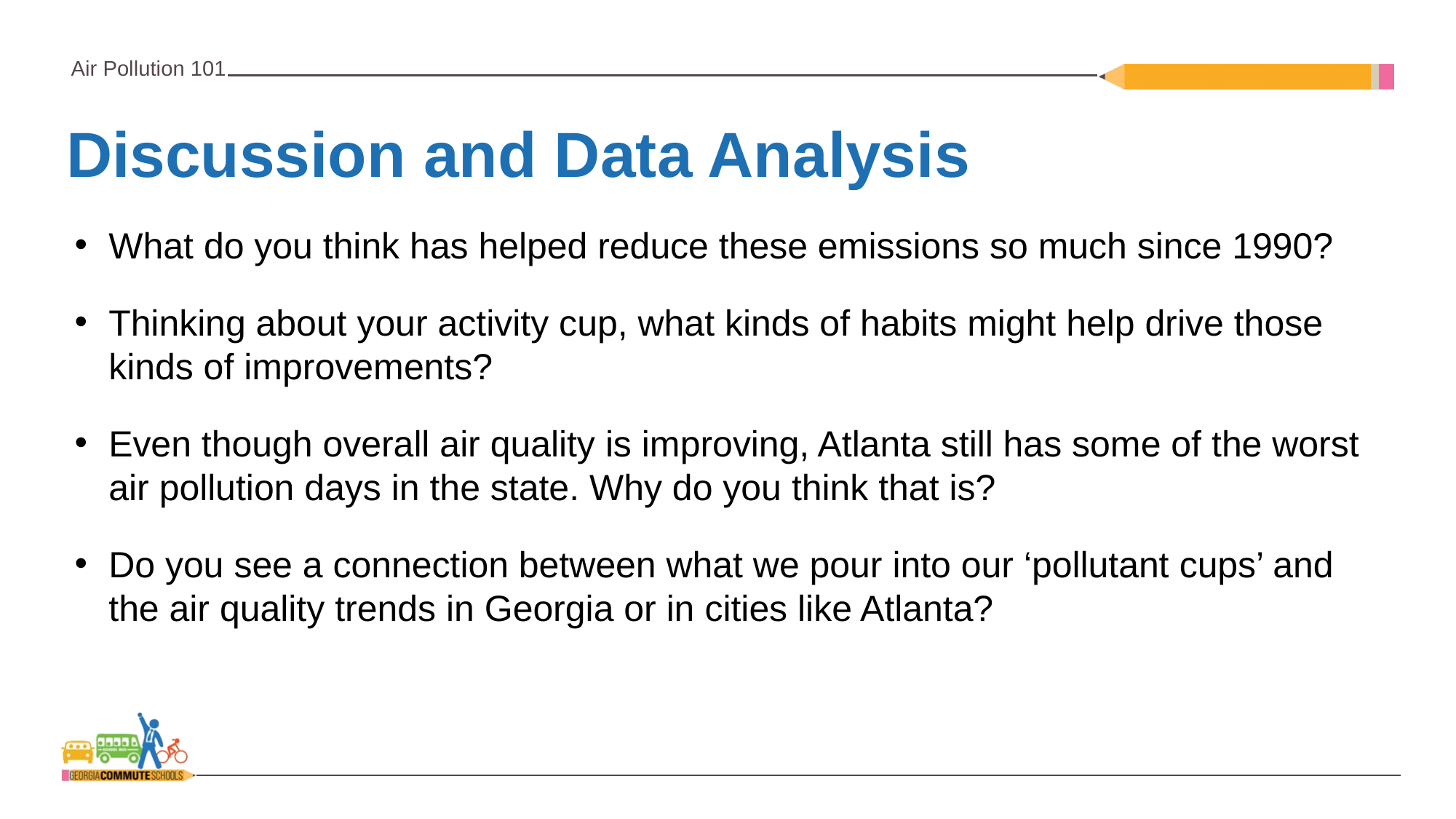

Discussion and Data Analysis
What do you think has helped reduce these emissions so much since 1990?
Thinking about your activity cup, what kinds of habits might help drive those kinds of improvements?
Even though overall air quality is improving, Atlanta still has some of the worst air pollution days in the state. Why do you think that is?
Do you see a connection between what we pour into our ‘pollutant cups’ and the air quality trends in Georgia or in cities like Atlanta?